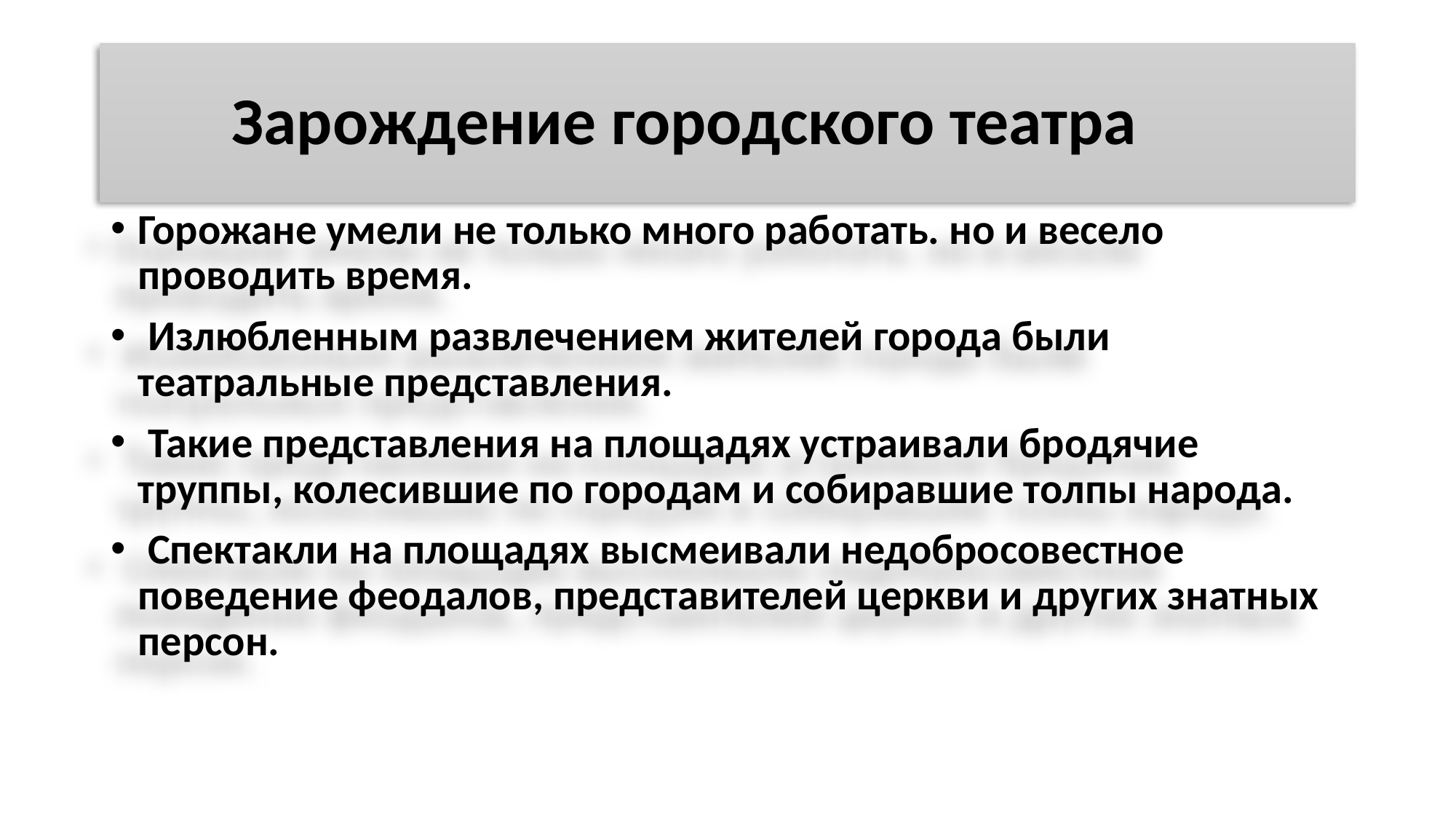

# Зарождение городского театра
Горожане умели не только много работать. но и весело проводить время.
 Излюбленным развлечением жителей города были театральные представления.
 Такие представления на площадях устраивали бродячие труппы, колесившие по городам и собиравшие толпы народа.
 Спектакли на площадях высмеивали недобросовестное поведение феодалов, представителей церкви и других знатных персон.